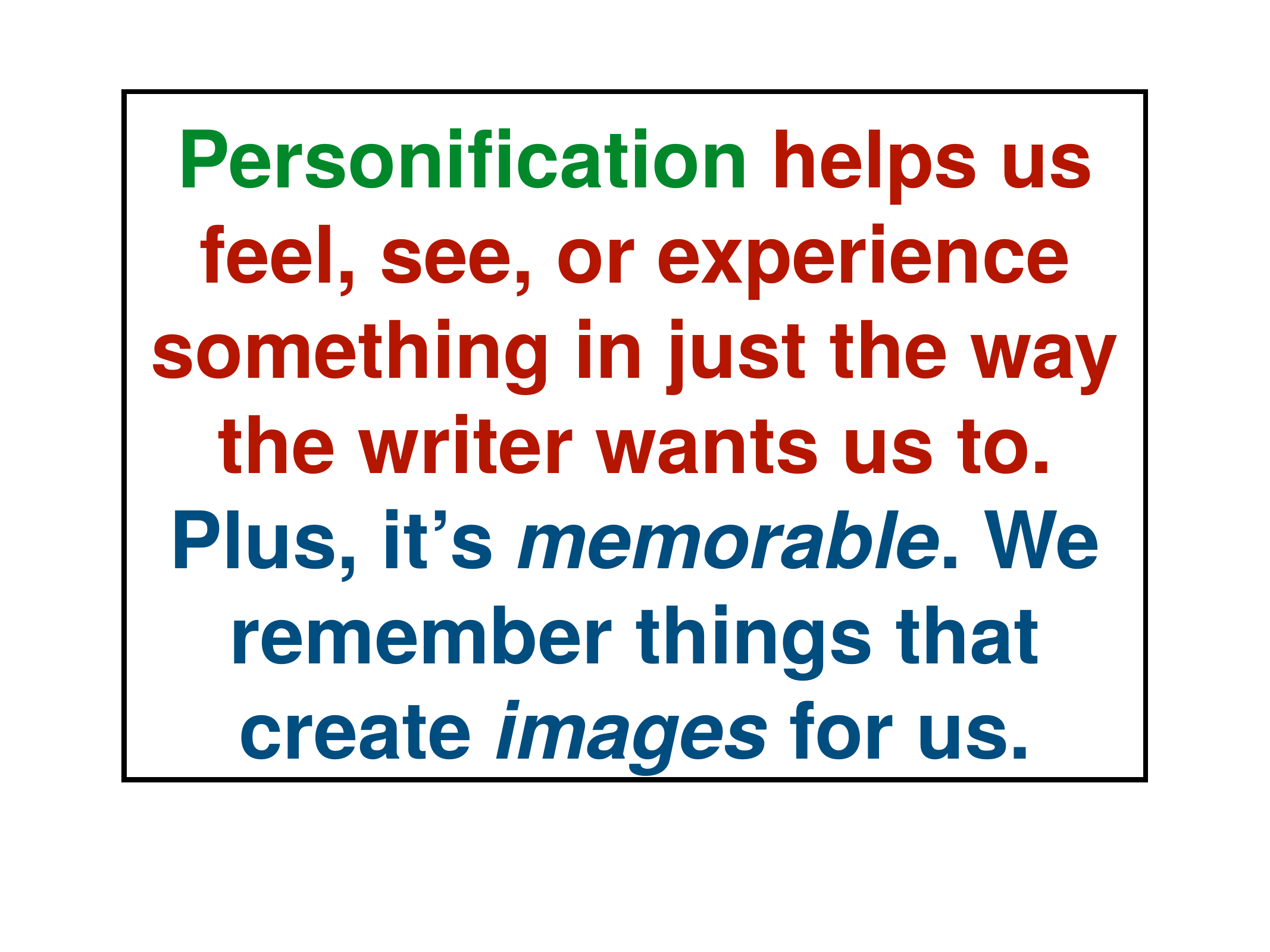

# Personification helps us feel, see, or experience something in just the way the writer wants us to. Plus, it’s memorable. We remember things that create images for us.